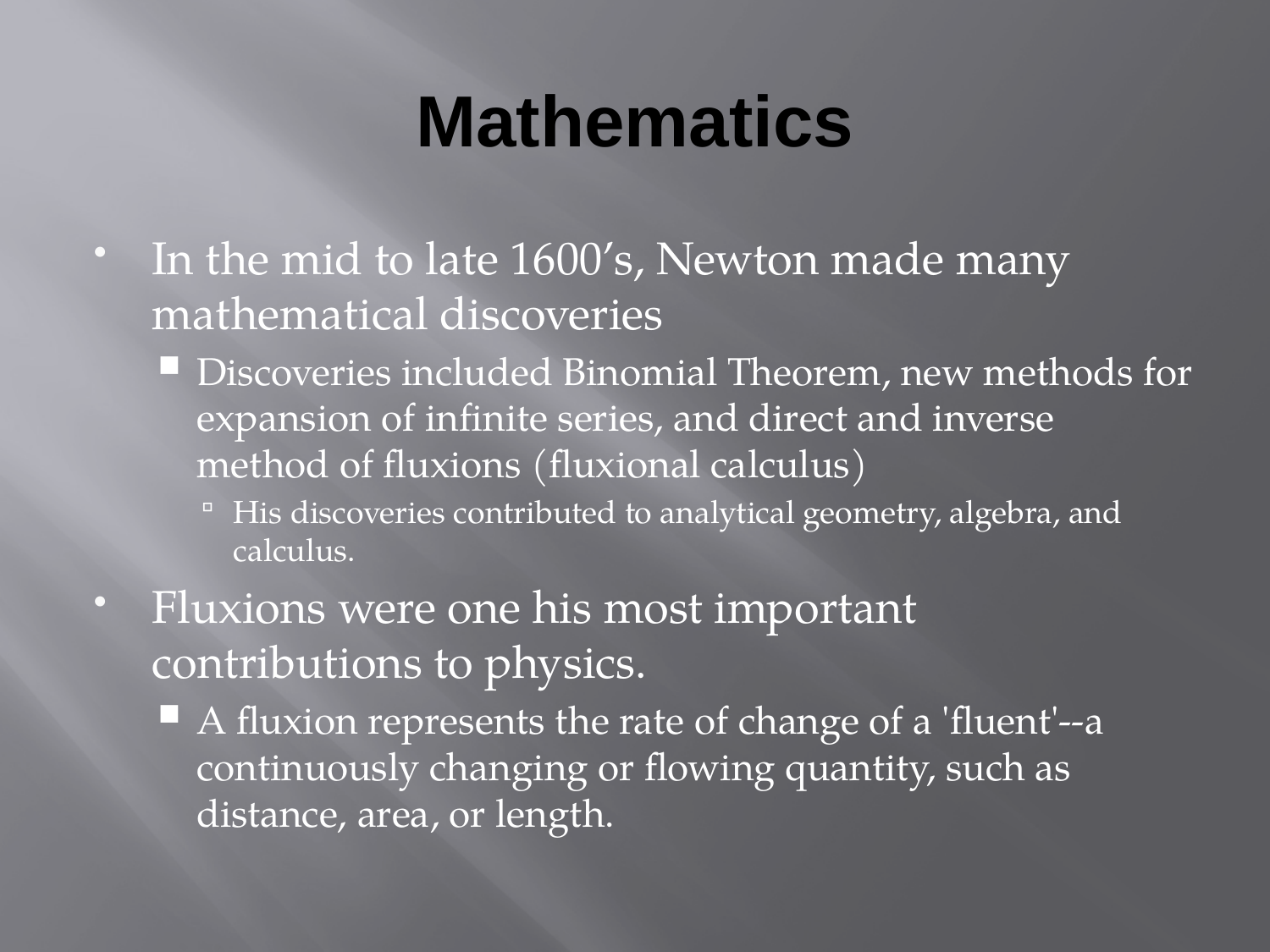

# Mathematics
In the mid to late 1600’s, Newton made many mathematical discoveries
Discoveries included Binomial Theorem, new methods for expansion of infinite series, and direct and inverse method of fluxions (fluxional calculus)
His discoveries contributed to analytical geometry, algebra, and calculus.
Fluxions were one his most important contributions to physics.
A fluxion represents the rate of change of a 'fluent'--a continuously changing or flowing quantity, such as distance, area, or length.